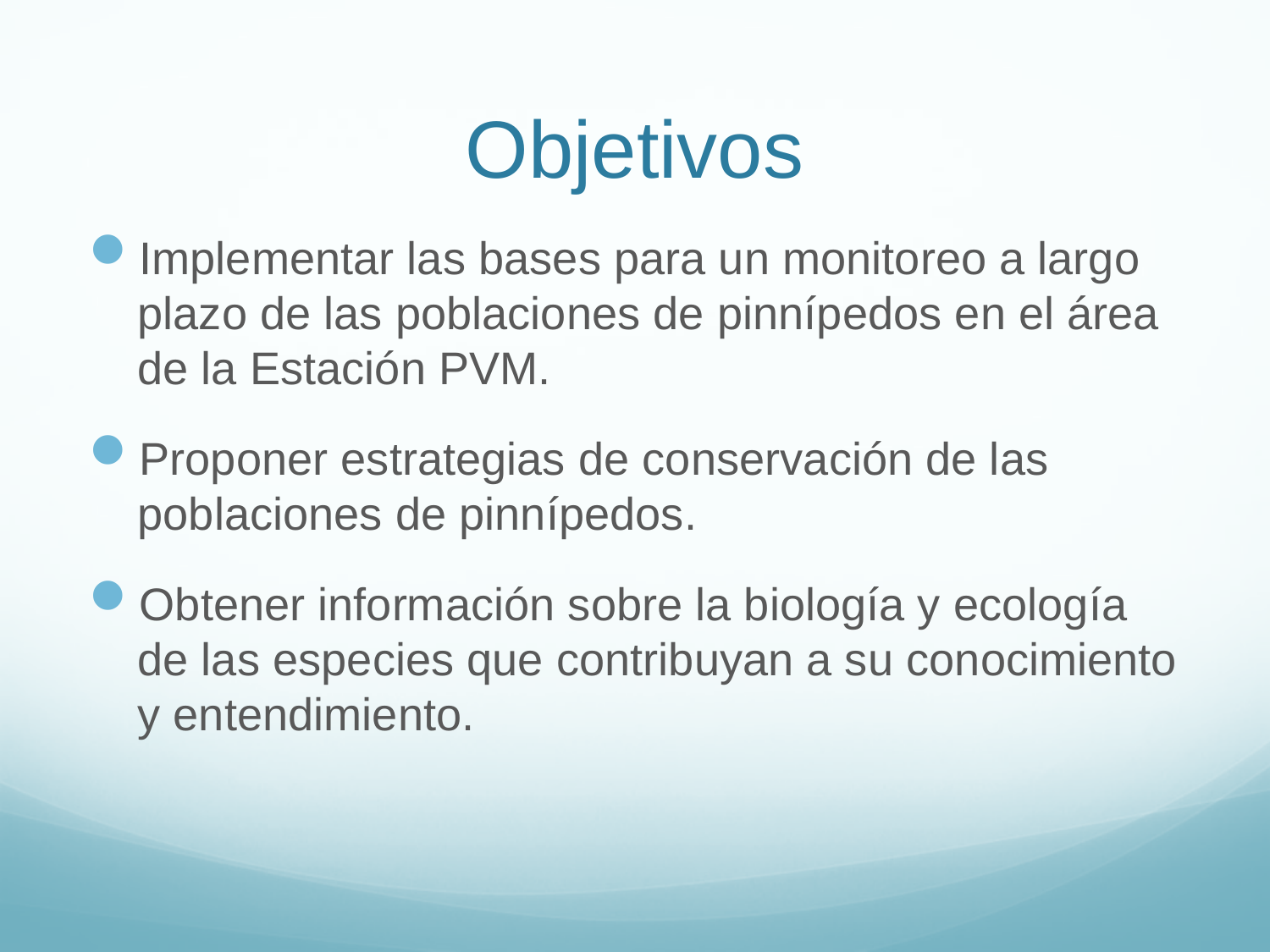

# Objetivos
Implementar las bases para un monitoreo a largo plazo de las poblaciones de pinnípedos en el área de la Estación PVM.
Proponer estrategias de conservación de las poblaciones de pinnípedos.
Obtener información sobre la biología y ecología de las especies que contribuyan a su conocimiento y entendimiento.